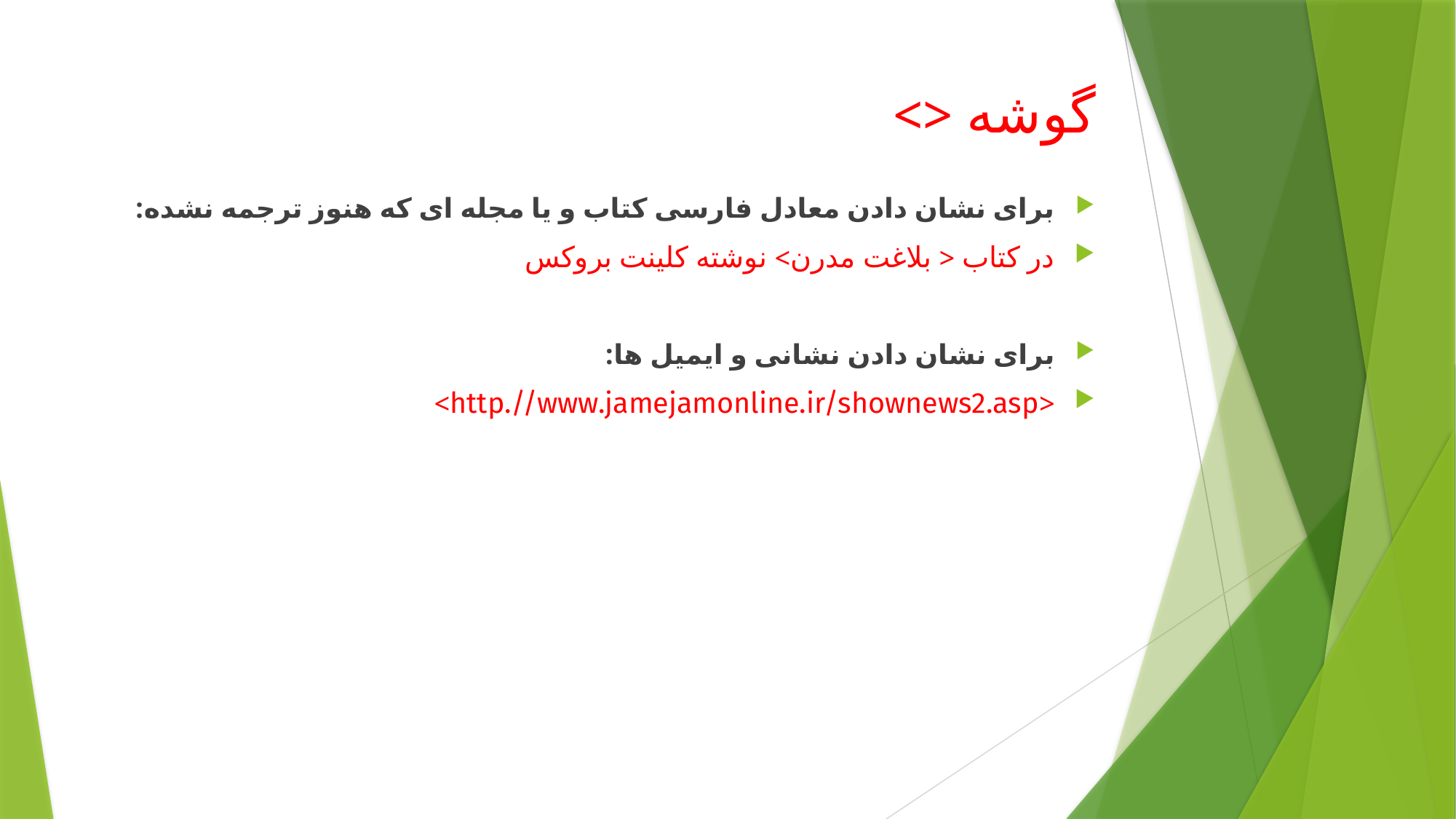

# گوشه <>
برای نشان دادن معادل فارسی کتاب و یا مجله ای که هنوز ترجمه نشده:
در کتاب < بلاغت مدرن> نوشته کلینت بروکس

برای نشان دادن نشانی و ایمیل ها:
<http.//www.jamejamonline.ir/shownews2.asp>